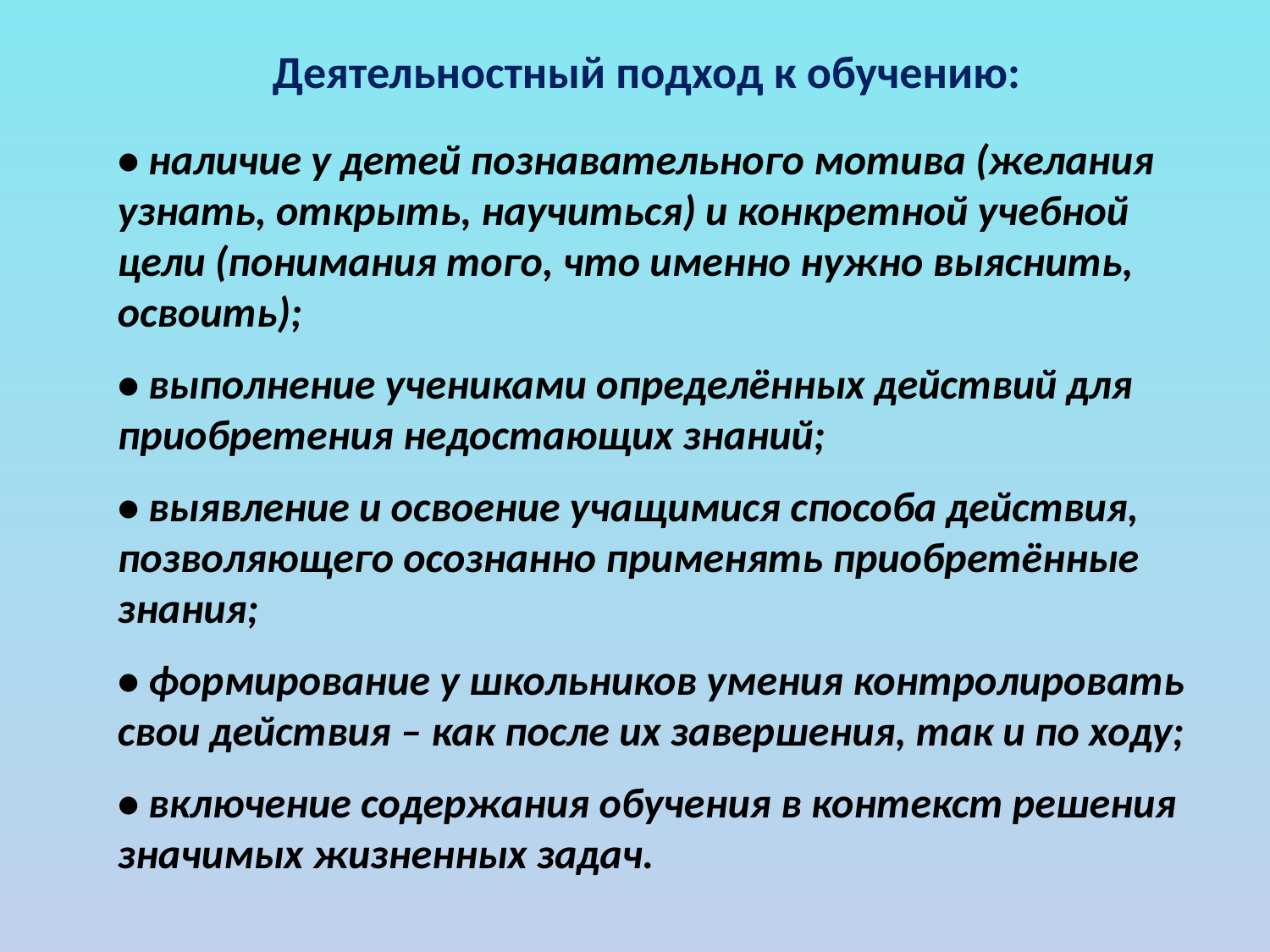

Деятельностный подход к обучению:
• наличие у детей познавательного мотива (желания узнать, открыть, научиться) и конкретной учебной цели (понимания того, что именно нужно выяснить, освоить);
• выполнение учениками определённых действий для приобретения недостающих знаний;
• выявление и освоение учащимися способа действия, позволяющего осознанно применять приобретённые знания;
• формирование у школьников умения контролировать свои действия – как после их завершения, так и по ходу;
• включение содержания обучения в контекст решения значимых жизненных задач.